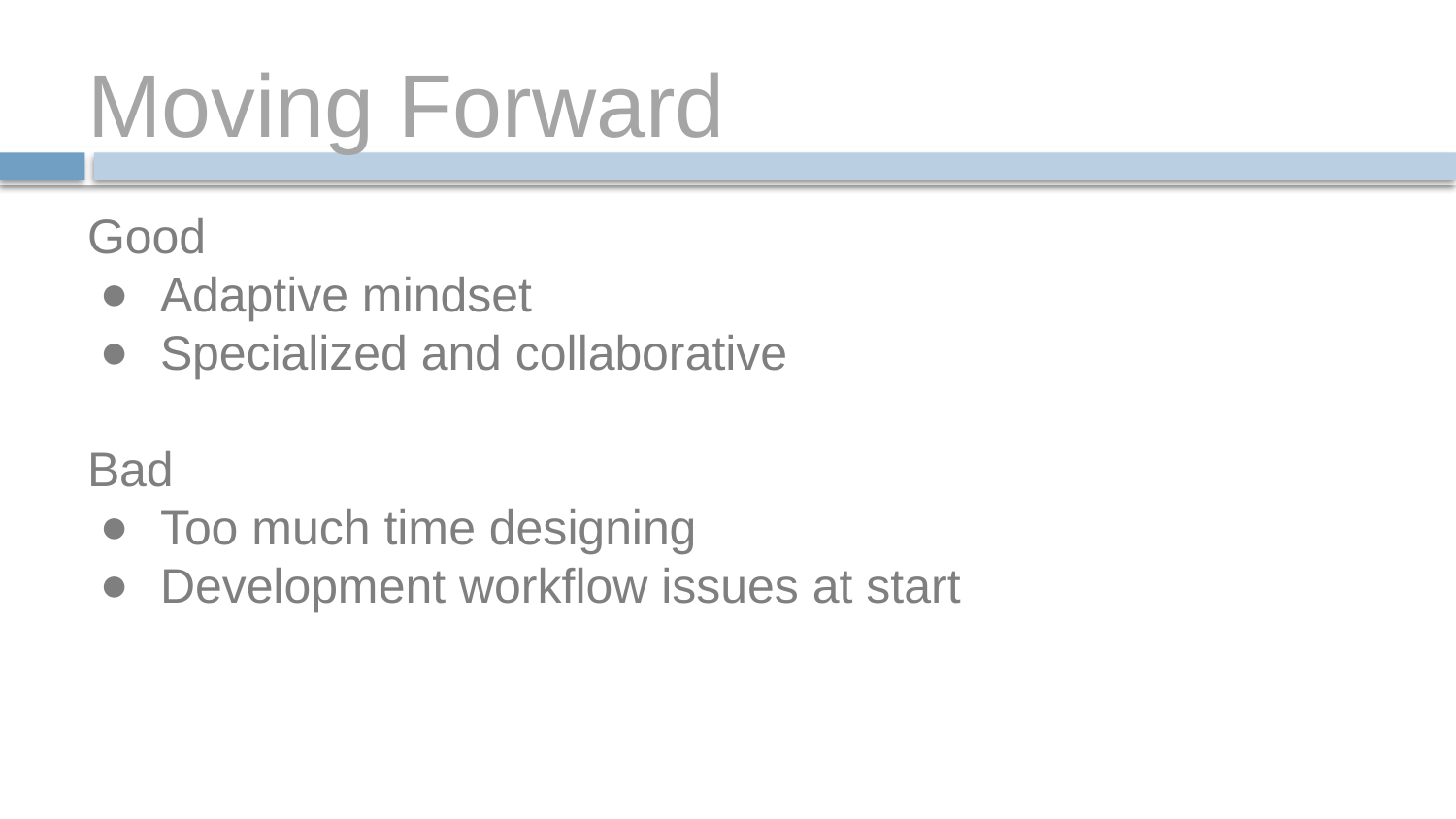

# Moving Forward
Good
Adaptive mindset
Specialized and collaborative

Bad
Too much time designing
Development workflow issues at start